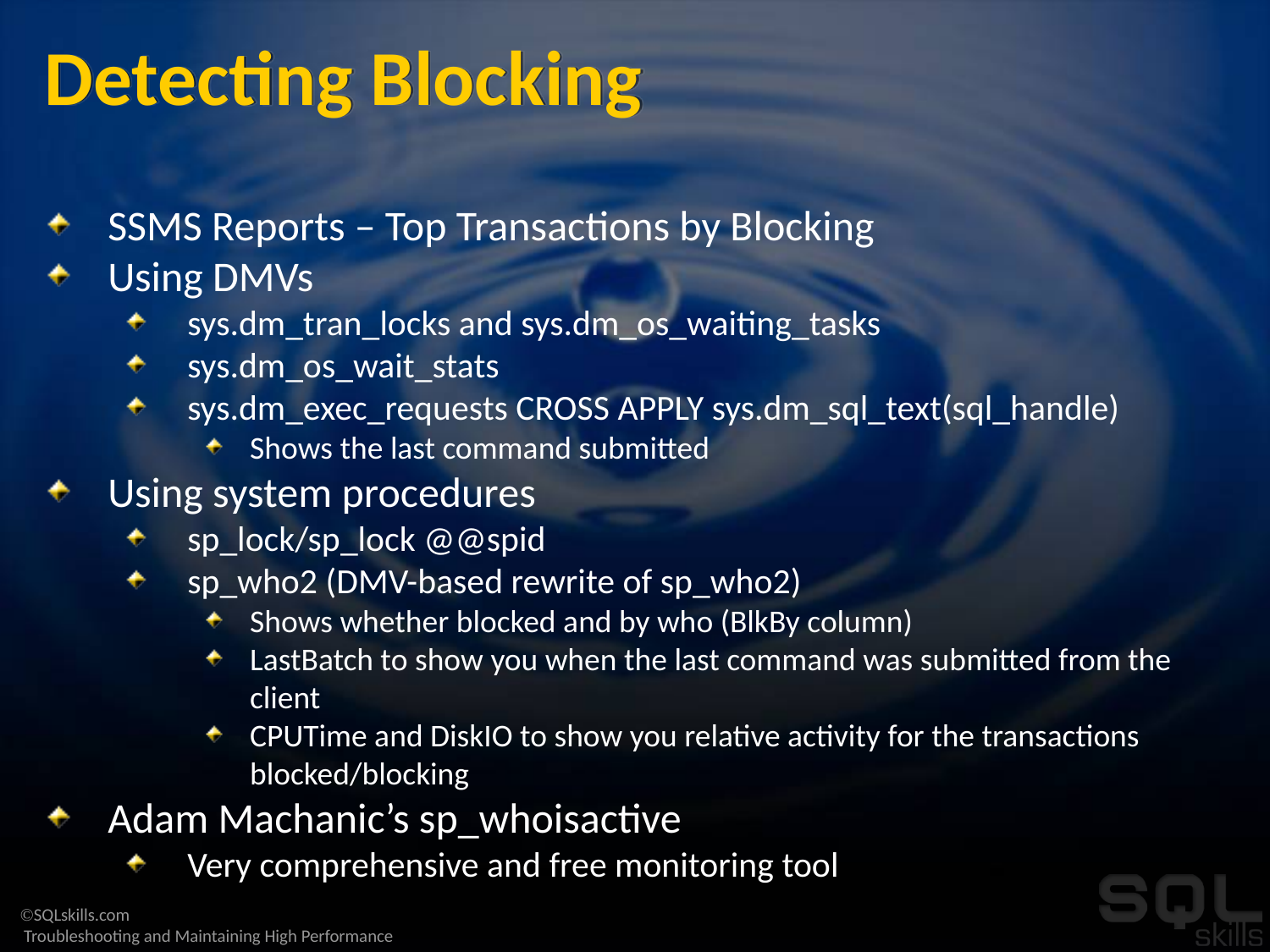

# Detecting Blocking
SSMS Reports – Top Transactions by Blocking
Using DMVs
sys.dm_tran_locks and sys.dm_os_waiting_tasks
sys.dm_os_wait_stats
sys.dm_exec_requests CROSS APPLY sys.dm_sql_text(sql_handle)
Shows the last command submitted
Using system procedures
sp_lock/sp_lock @@spid
sp_who2 (DMV-based rewrite of sp_who2)
Shows whether blocked and by who (BlkBy column)
LastBatch to show you when the last command was submitted from the client
CPUTime and DiskIO to show you relative activity for the transactions blocked/blocking
Adam Machanic’s sp_whoisactive
Very comprehensive and free monitoring tool